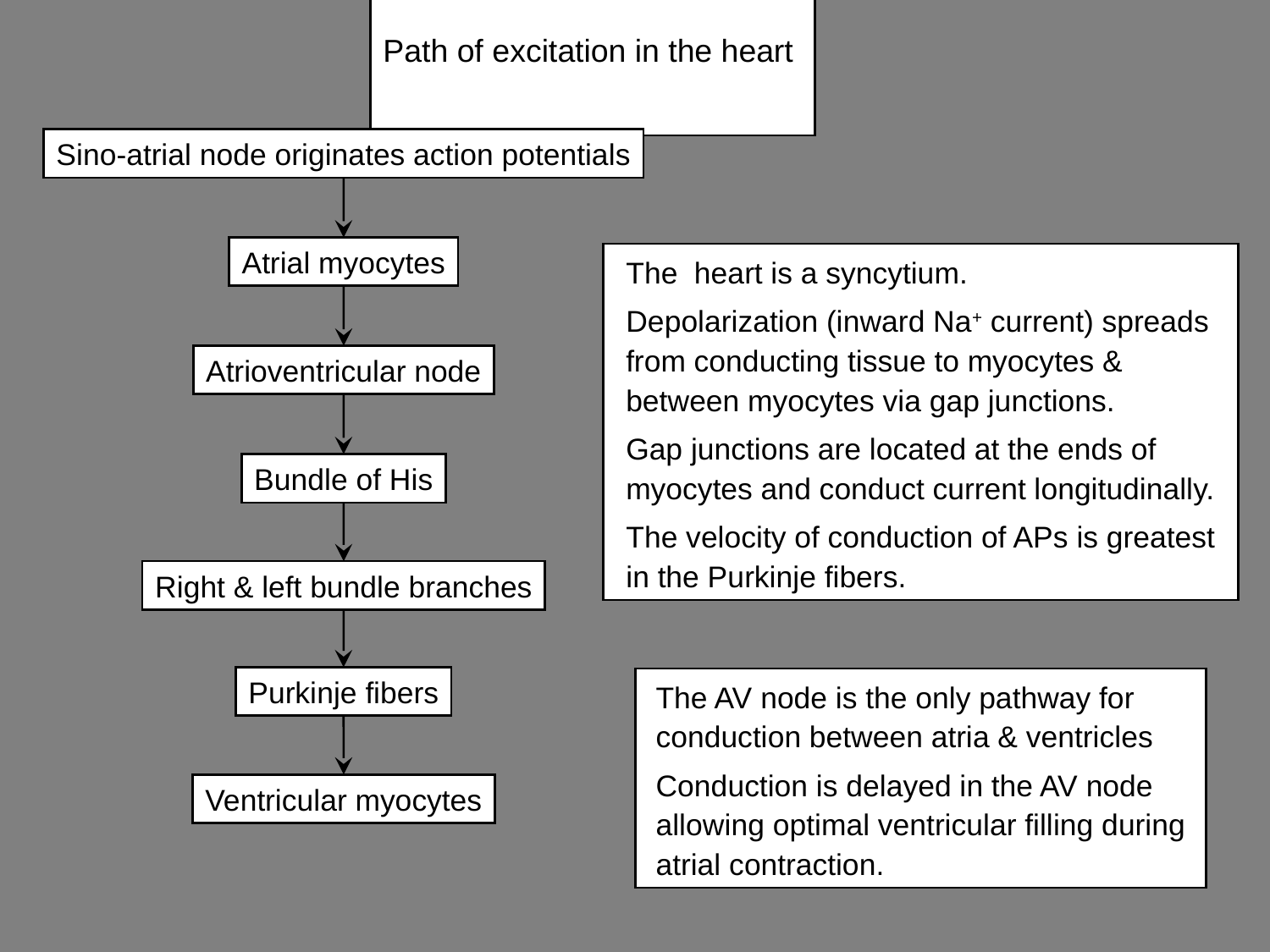

# Path of excitation in the heart
Sino-atrial node originates action potentials
Atrial myocytes
Atrioventricular node
Bundle of His
Right & left bundle branches
Purkinje fibers
Ventricular myocytes
The  heart is a syncytium.
Depolarization (inward Na+ current) spreads from conducting tissue to myocytes & between myocytes via gap junctions.
Gap junctions are located at the ends of myocytes and conduct current longitudinally.
The velocity of conduction of APs is greatest in the Purkinje fibers.
The AV node is the only pathway for conduction between atria & ventricles
Conduction is delayed in the AV node allowing optimal ventricular filling during atrial contraction.